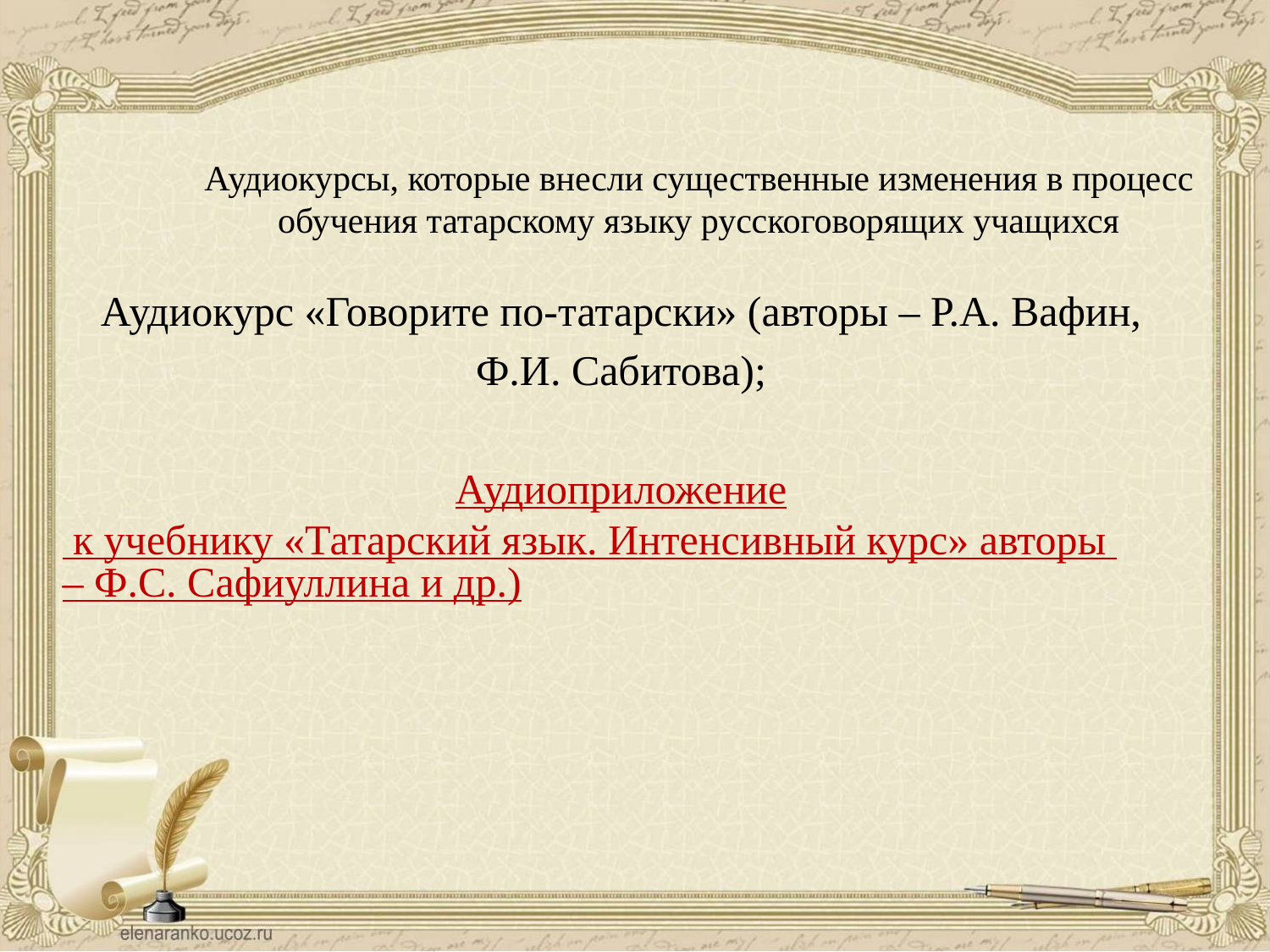

# Аудиокурсы, которые внесли существенные изменения в процесс обучения татарскому языку русскоговорящих учащихся
Аудиокурс «Говорите по-татарски» (авторы – Р.А. Вафин,
Ф.И. Сабитова);

Аудиоприложение к учебнику «Татарский язык. Интенсивный курс» авторы – Ф.С. Сафиуллина и др.)